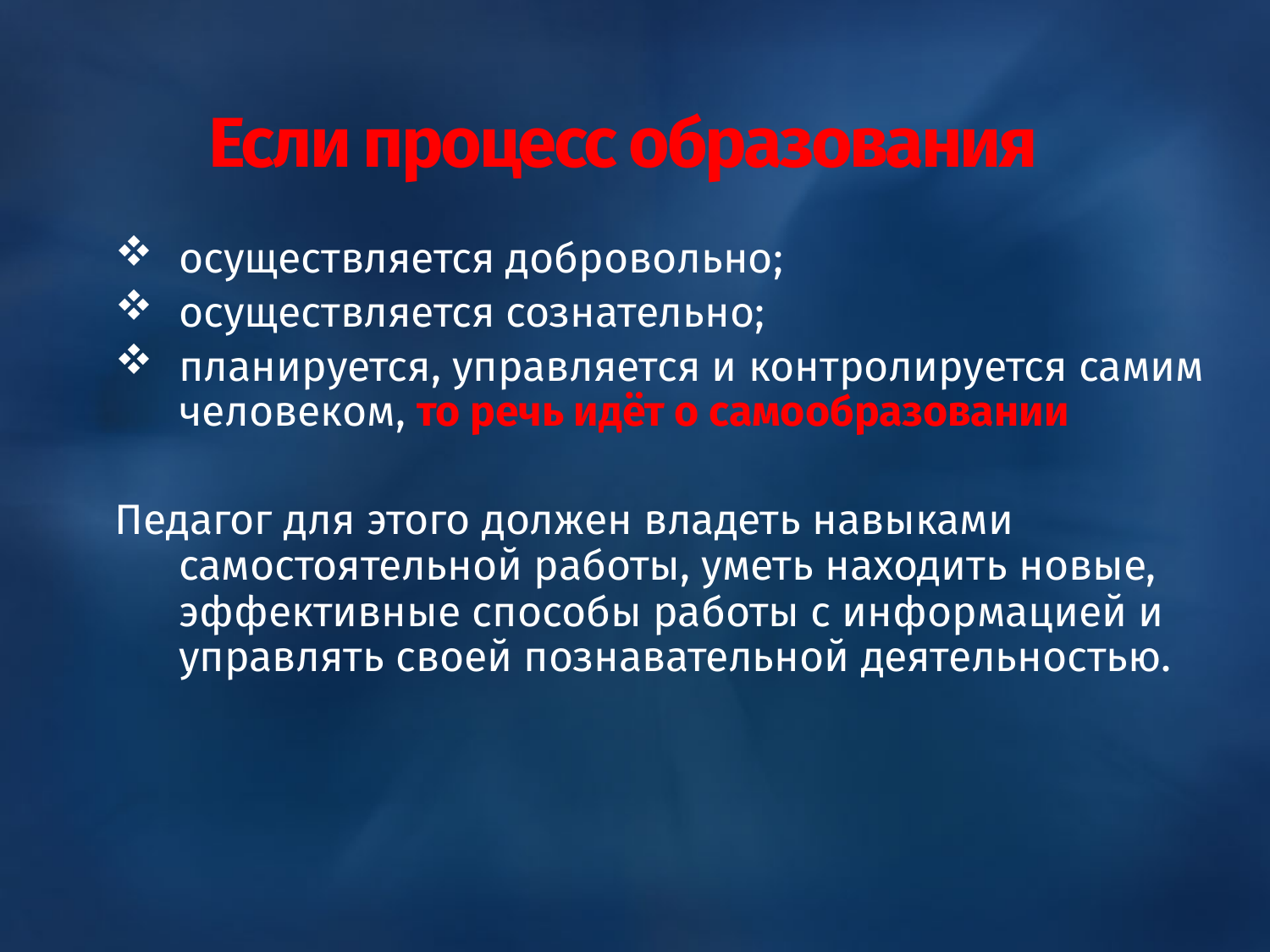

# Если процесс образования
осуществляется добровольно;
осуществляется сознательно;
планируется, управляется и контролируется самим человеком, то речь идёт о самообразовании

Педагог для этого должен владеть навыками самостоятельной работы, уметь находить новые, эффективные способы работы с информацией и управлять своей познавательной деятельностью.